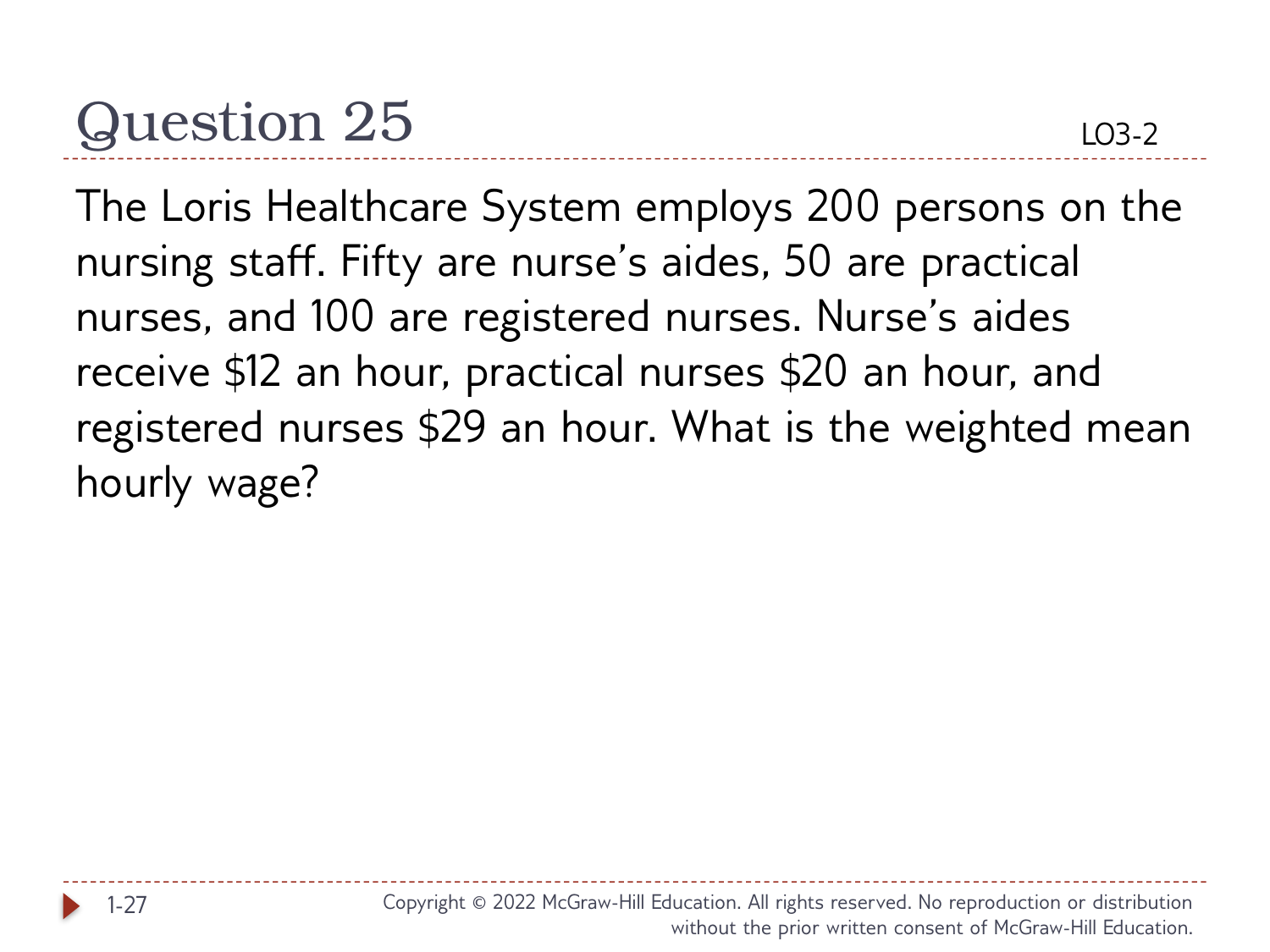

# Question 25
LO3-2
The Loris Healthcare System employs 200 persons on the nursing staff. Fifty are nurse’s aides, 50 are practical nurses, and 100 are registered nurses. Nurse’s aides receive $12 an hour, practical nurses $20 an hour, and registered nurses $29 an hour. What is the weighted mean hourly wage?
1-27
Copyright © 2022 McGraw-Hill Education. All rights reserved. No reproduction or distribution without the prior written consent of McGraw-Hill Education.